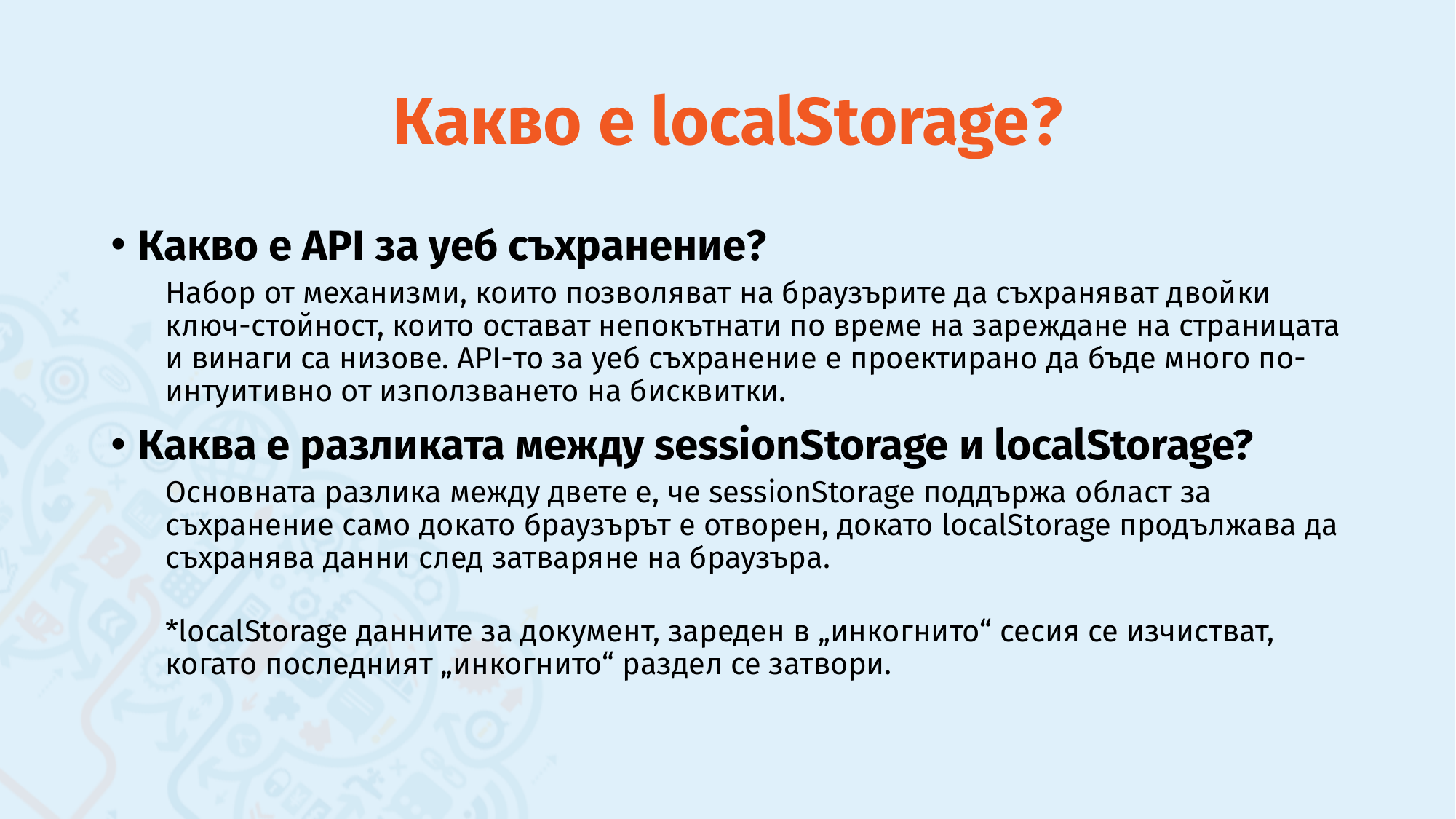

# Какво е localStorage?
Какво е API за уеб съхранение?
Набор от механизми, които позволяват на браузърите да съхраняват двойки ключ-стойност, които остават непокътнати по време на зареждане на страницата и винаги са низове. API-то за уеб съхранение е проектирано да бъде много по-интуитивно от използването на бисквитки.
Каква е разликата между sessionStorage и localStorage?
Основната разлика между двете е, че sessionStorage поддържа област за съхранение само докато браузърът е отворен, докато localStorage продължава да съхранява данни след затваряне на браузъра.
*localStorage данните за документ, зареден в „инкогнито“ сесия се изчистват, когато последният „инкогнито“ раздел се затвори.